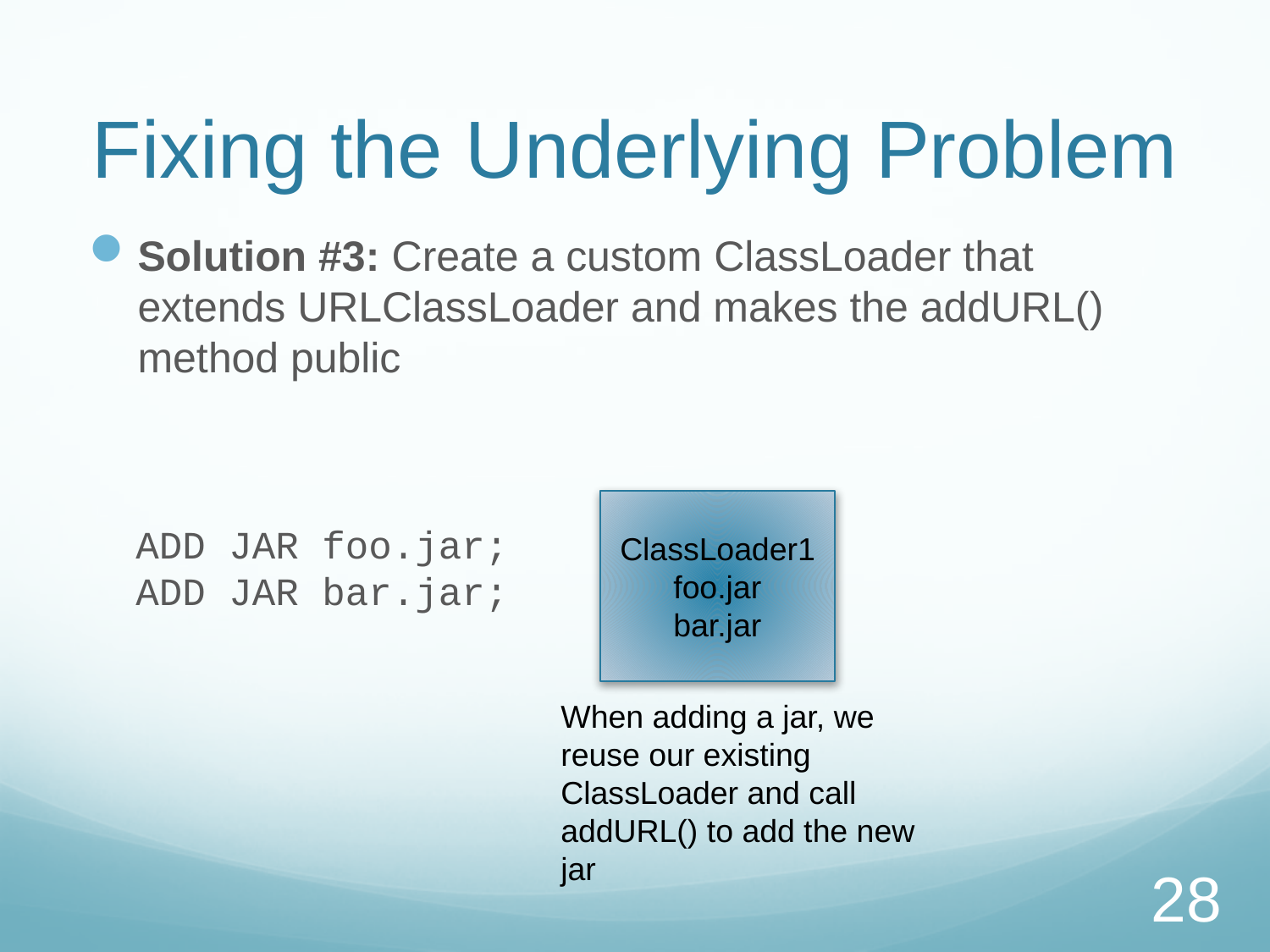

# Fixing the Underlying Problem
Solution #3: Create a custom ClassLoader that extends URLClassLoader and makes the addURL() method public

ADD JAR foo.jar;
ADD JAR bar.jar;

ClassLoader1
foo.jar
bar.jar
When adding a jar, we reuse our existing ClassLoader and call addURL() to add the new jar
28